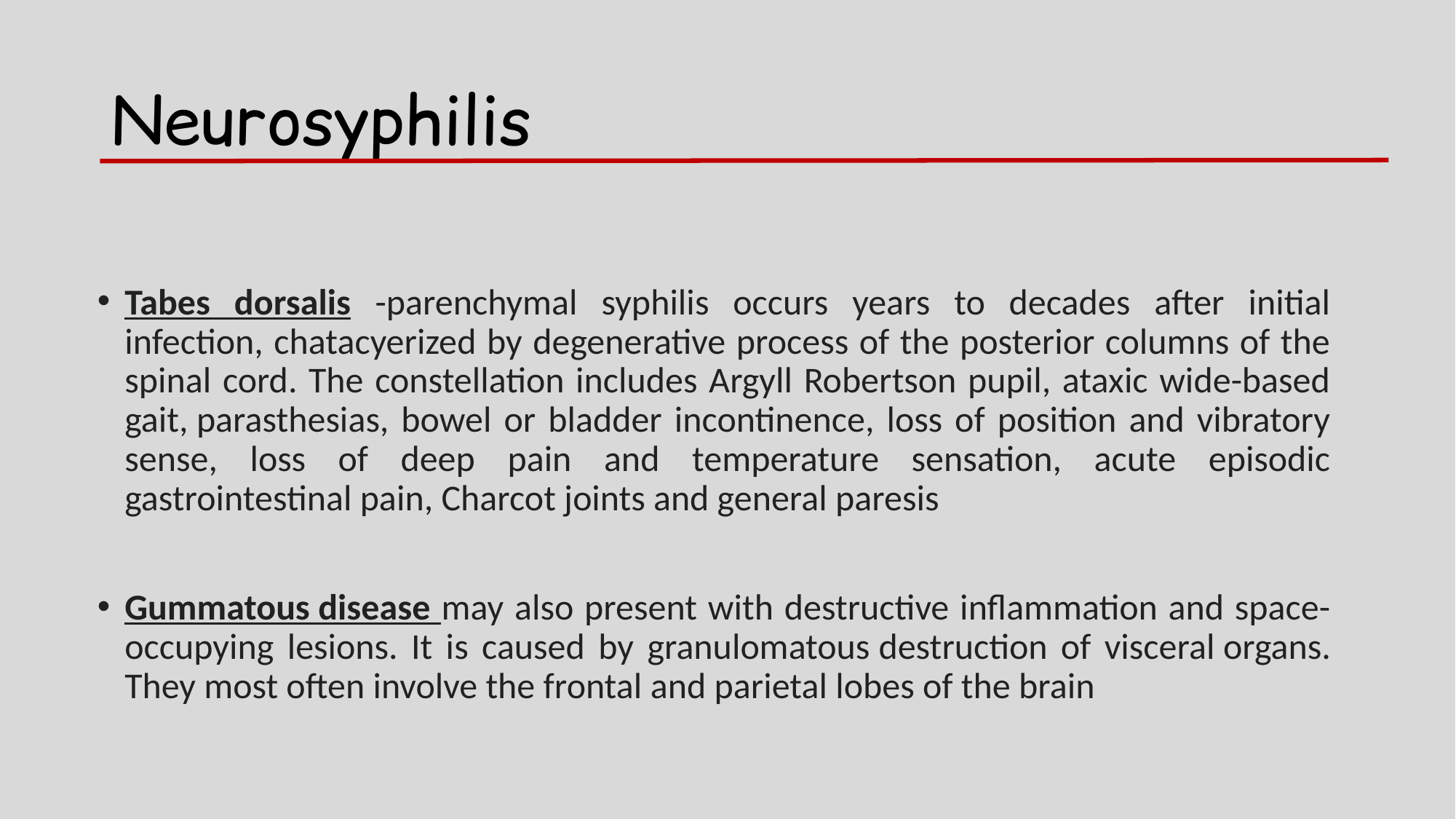

# Neurosyphilis
Tabes dorsalis -parenchymal syphilis occurs years to decades after initial infection, chatacyerized by degenerative process of the posterior columns of the spinal cord. The constellation includes Argyll Robertson pupil, ataxic wide-based gait, parasthesias, bowel or bladder incontinence, loss of position and vibratory sense, loss of deep pain and temperature sensation, acute episodic gastrointestinal pain, Charcot joints and general paresis

Gummatous disease may also present with destructive inflammation and space-occupying lesions. It is caused by granulomatous destruction of visceral organs. They most often involve the frontal and parietal lobes of the brain